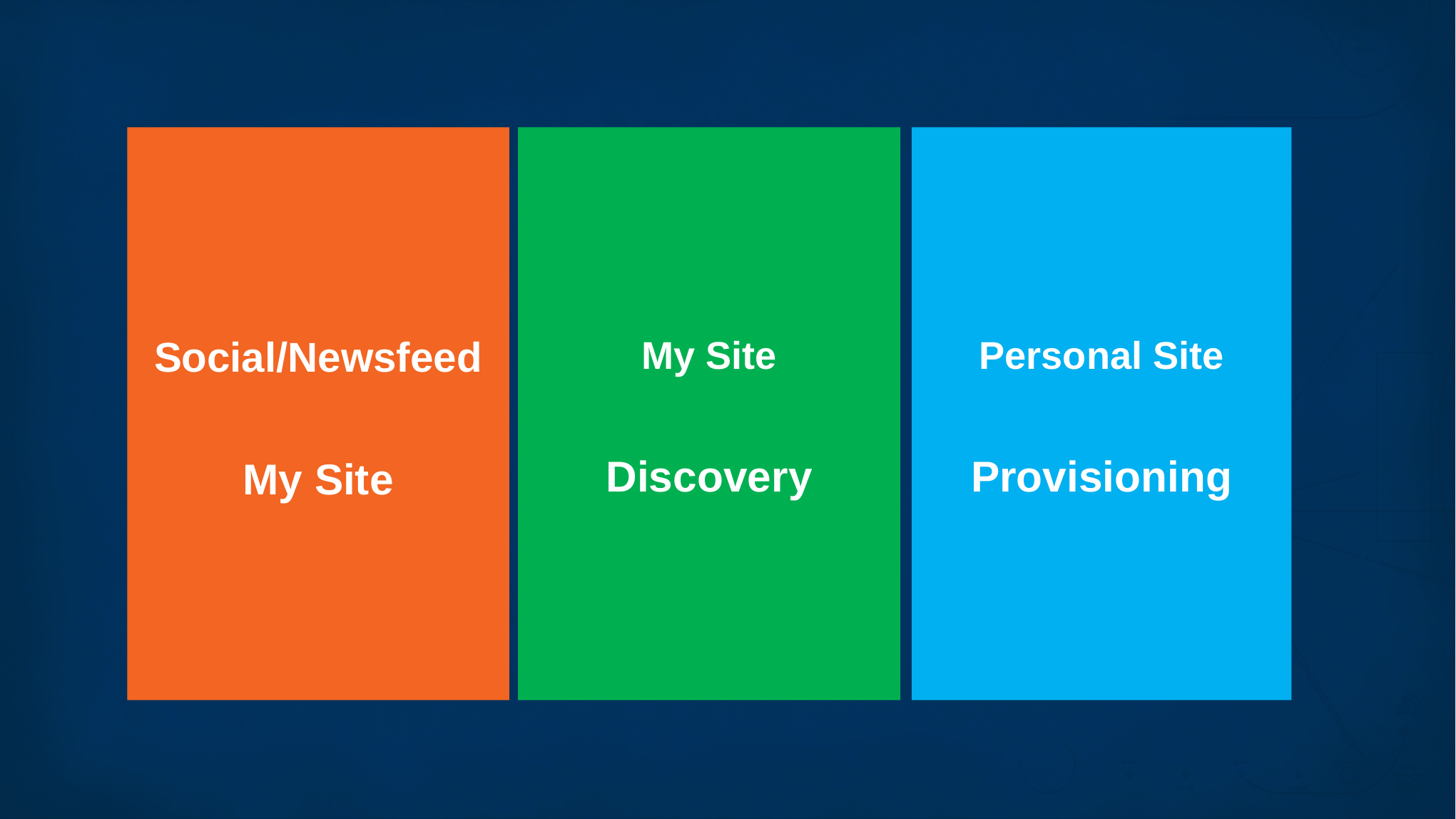

Social/Newsfeed

My Site

My Site

Discovery

Personal Site

Provisioning